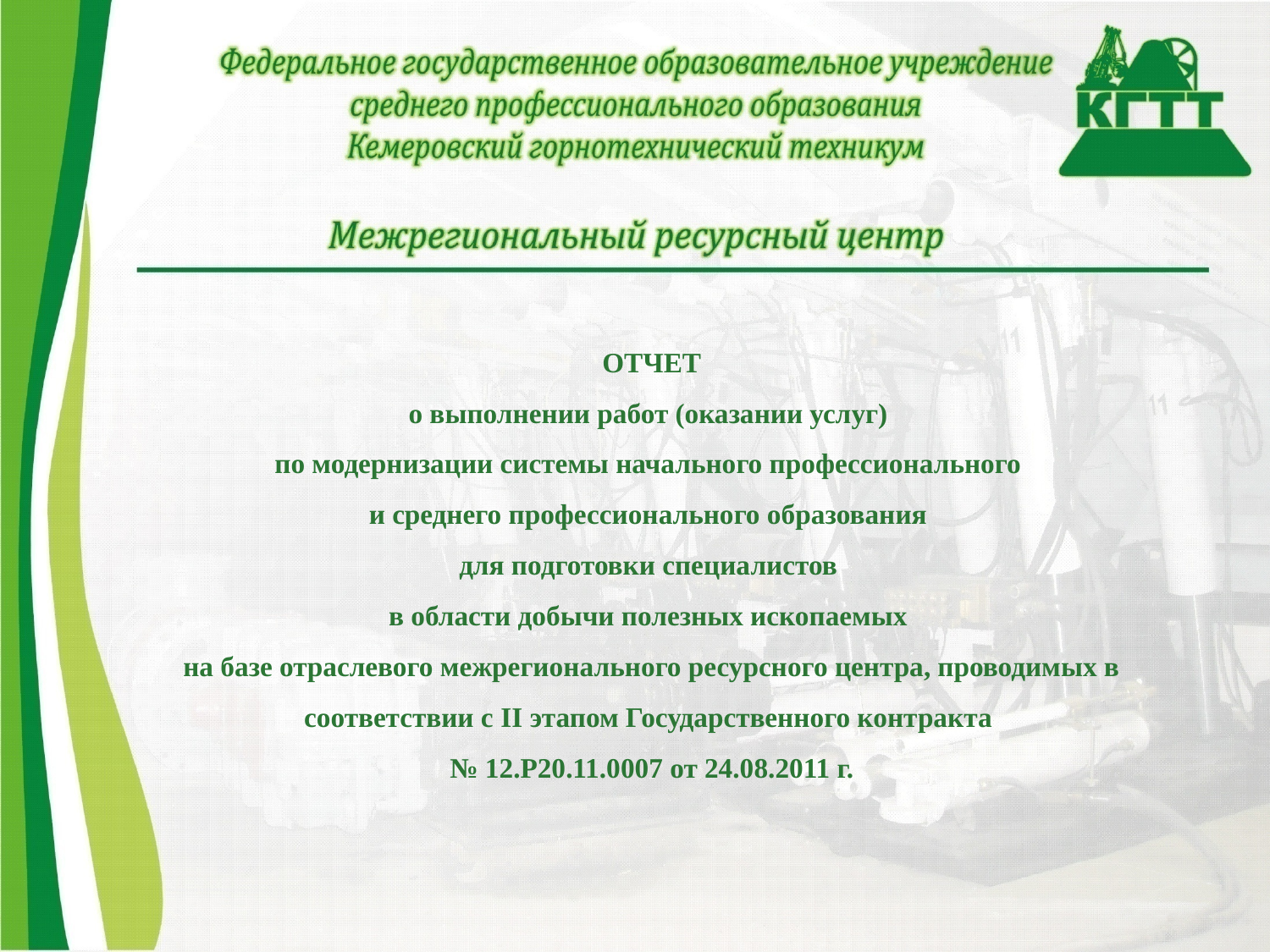

# ОТЧЕТ о выполнении работ (оказании услуг) по модернизации системы начального профессионального и среднего профессионального образования для подготовки специалистов в области добычи полезных ископаемых на базе отраслевого межрегионального ресурсного центра, проводимых в соответствии с II этапом Государственного контракта № 12.Р20.11.0007 от 24.08.2011 г.